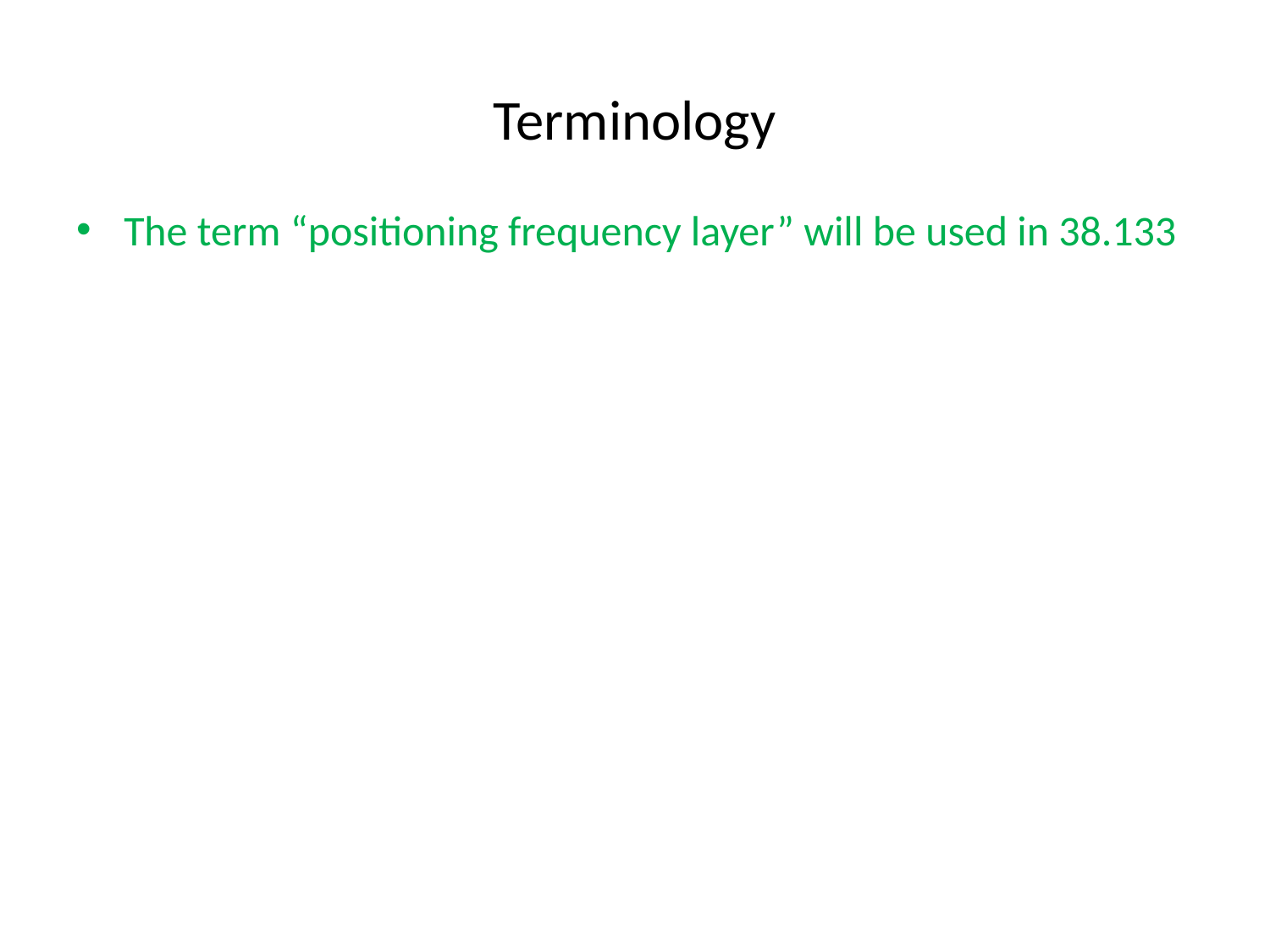

# Terminology
The term “positioning frequency layer” will be used in 38.133